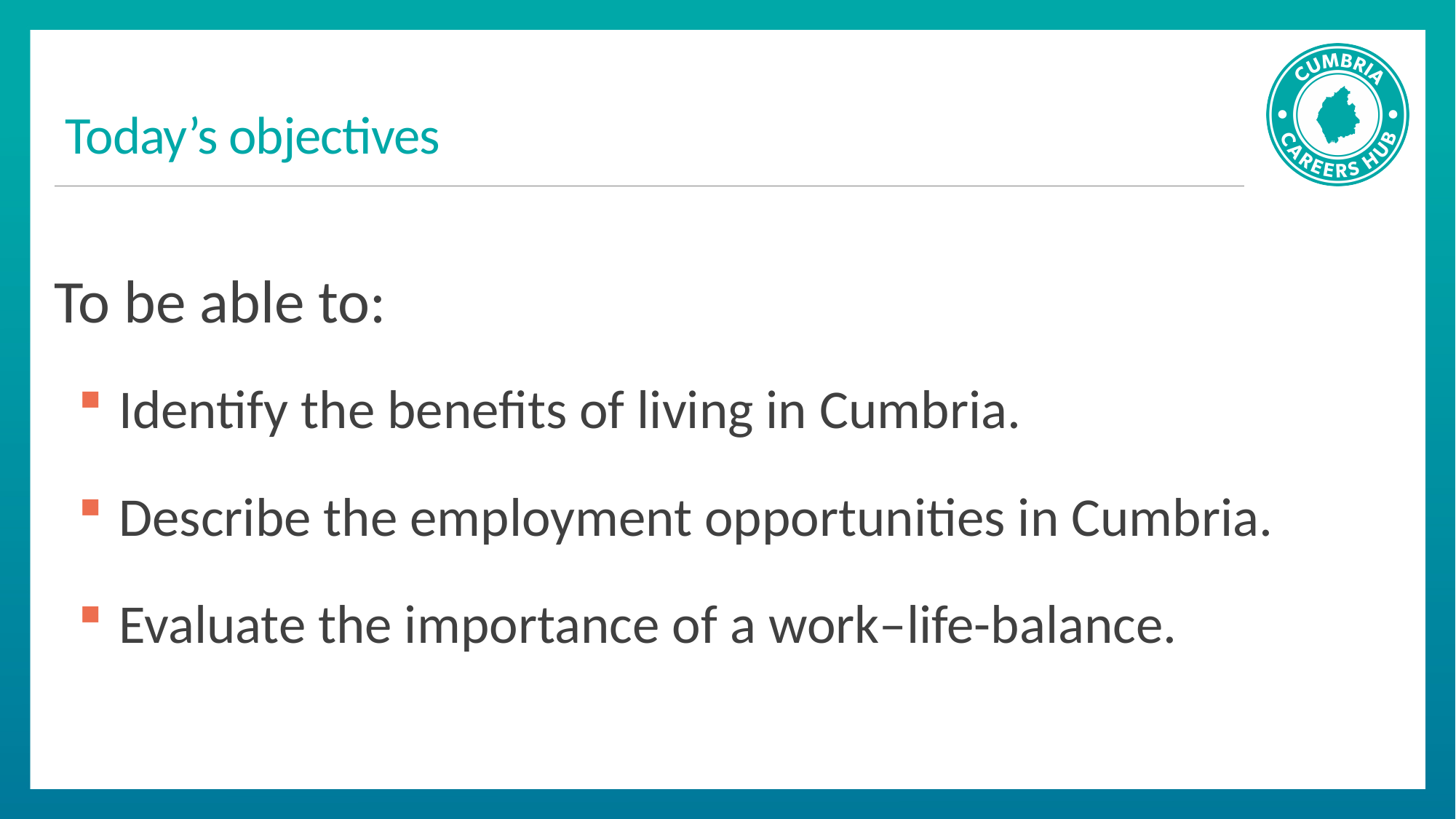

# Today’s objectives
To be able to:
Identify the benefits of living in Cumbria.
Describe the employment opportunities in Cumbria.
Evaluate the importance of a work–life-balance.